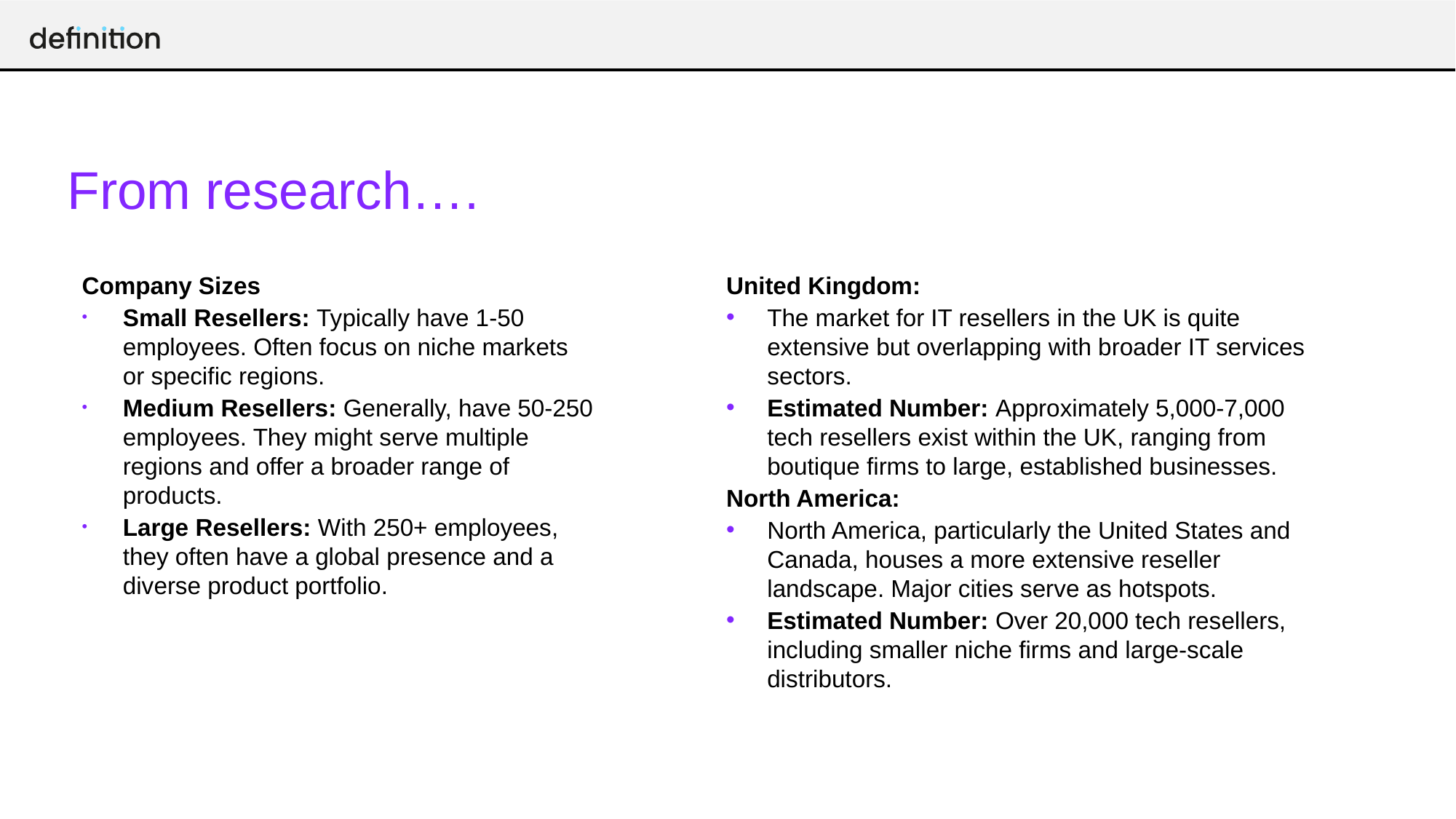

# From research….
Company Sizes
Small Resellers: Typically have 1-50 employees. Often focus on niche markets or specific regions.
Medium Resellers: Generally, have 50-250 employees. They might serve multiple regions and offer a broader range of products.
Large Resellers: With 250+ employees, they often have a global presence and a diverse product portfolio.

United Kingdom:
The market for IT resellers in the UK is quite extensive but overlapping with broader IT services sectors.
Estimated Number: Approximately 5,000-7,000 tech resellers exist within the UK, ranging from boutique firms to large, established businesses.
North America:
North America, particularly the United States and Canada, houses a more extensive reseller landscape. Major cities serve as hotspots.
Estimated Number: Over 20,000 tech resellers, including smaller niche firms and large-scale distributors.